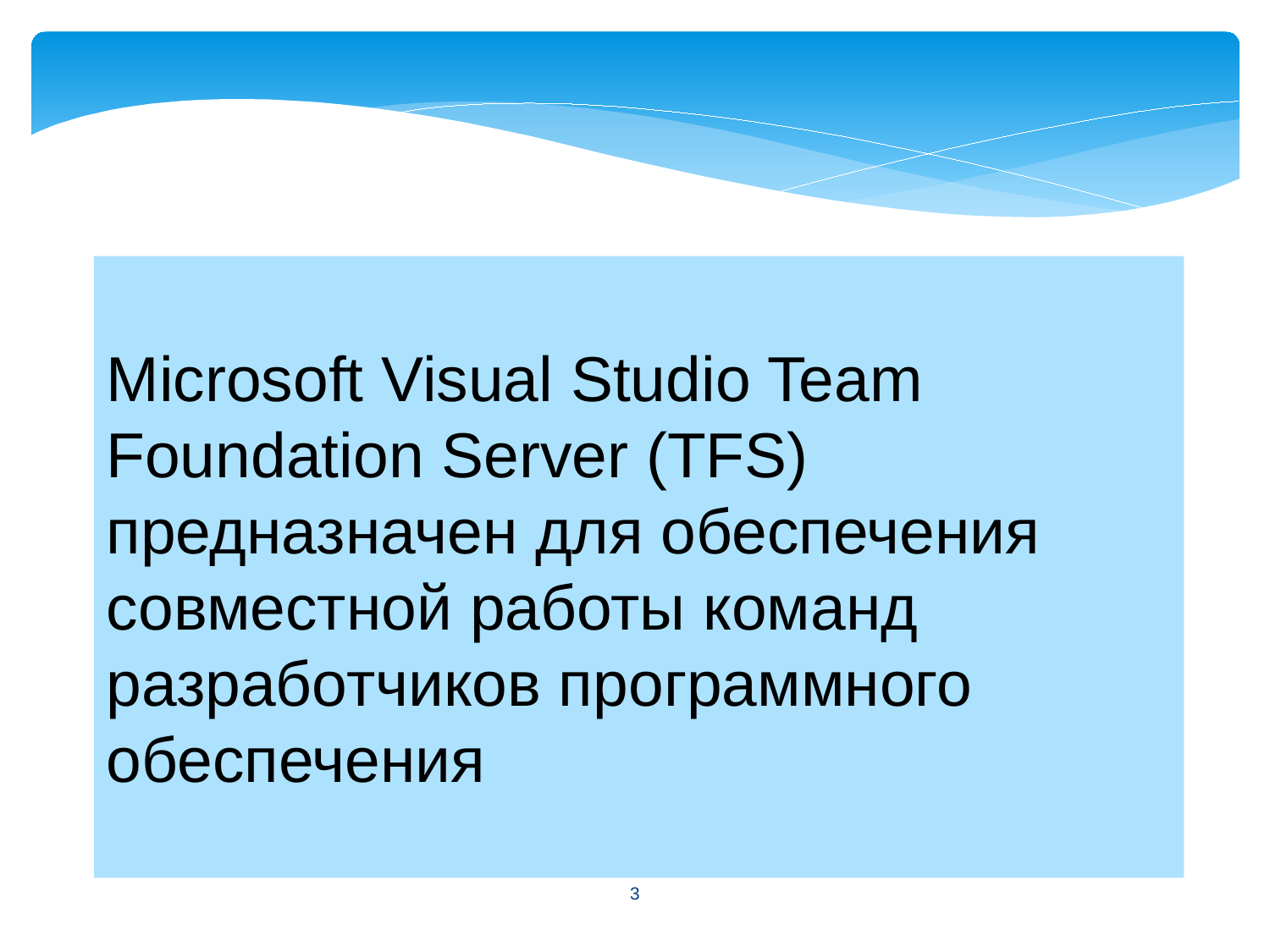

Microsoft Visual Studio Team Foundation Server (TFS) предназначен для обеспечения совместной работы команд разработчиков программного обеспечения

3